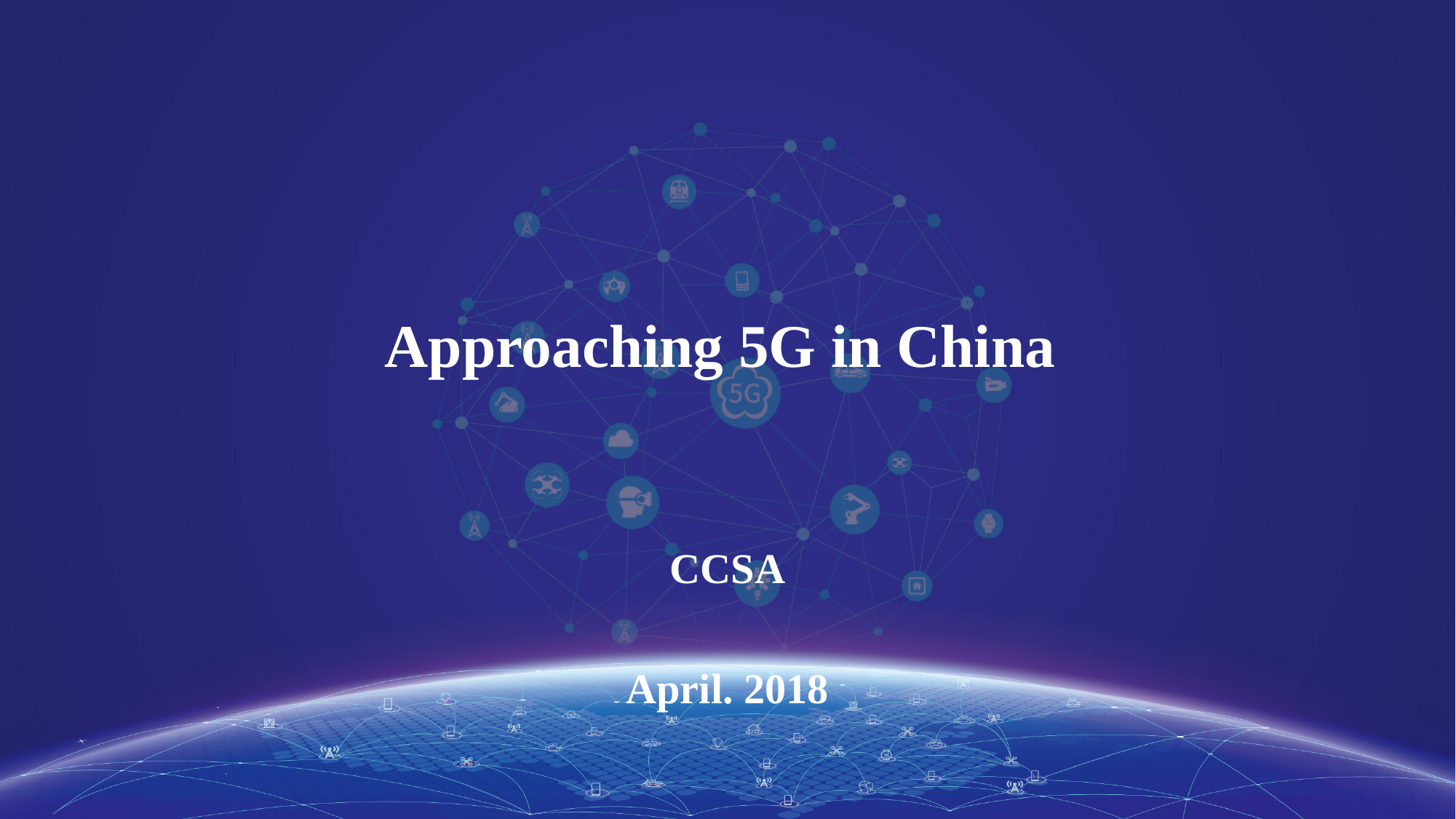

# Approaching 5G in China

CCSA

April. 2018